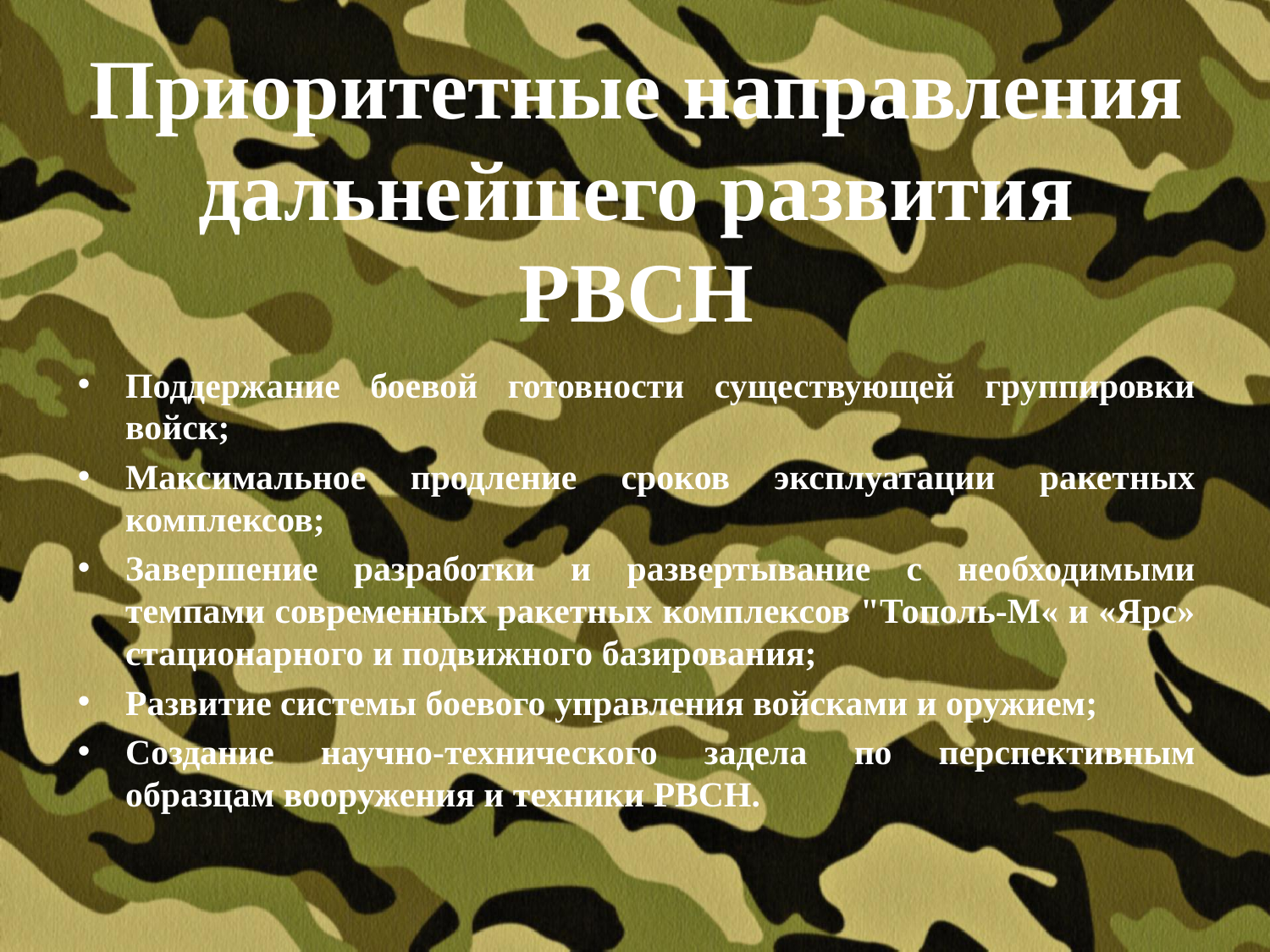

# Приоритетные направления дальнейшего развития РВСН
Поддержание боевой готовности существующей группировки войск;
Максимальное продление сроков эксплуатации ракетных комплексов;
Завершение разработки и развертывание с необходимыми темпами современных ракетных комплексов "Тополь-М« и «Ярс» стационарного и подвижного базирования;
Развитие системы боевого управления войсками и оружием;
Создание научно-технического задела по перспективным образцам вооружения и техники РВСН.